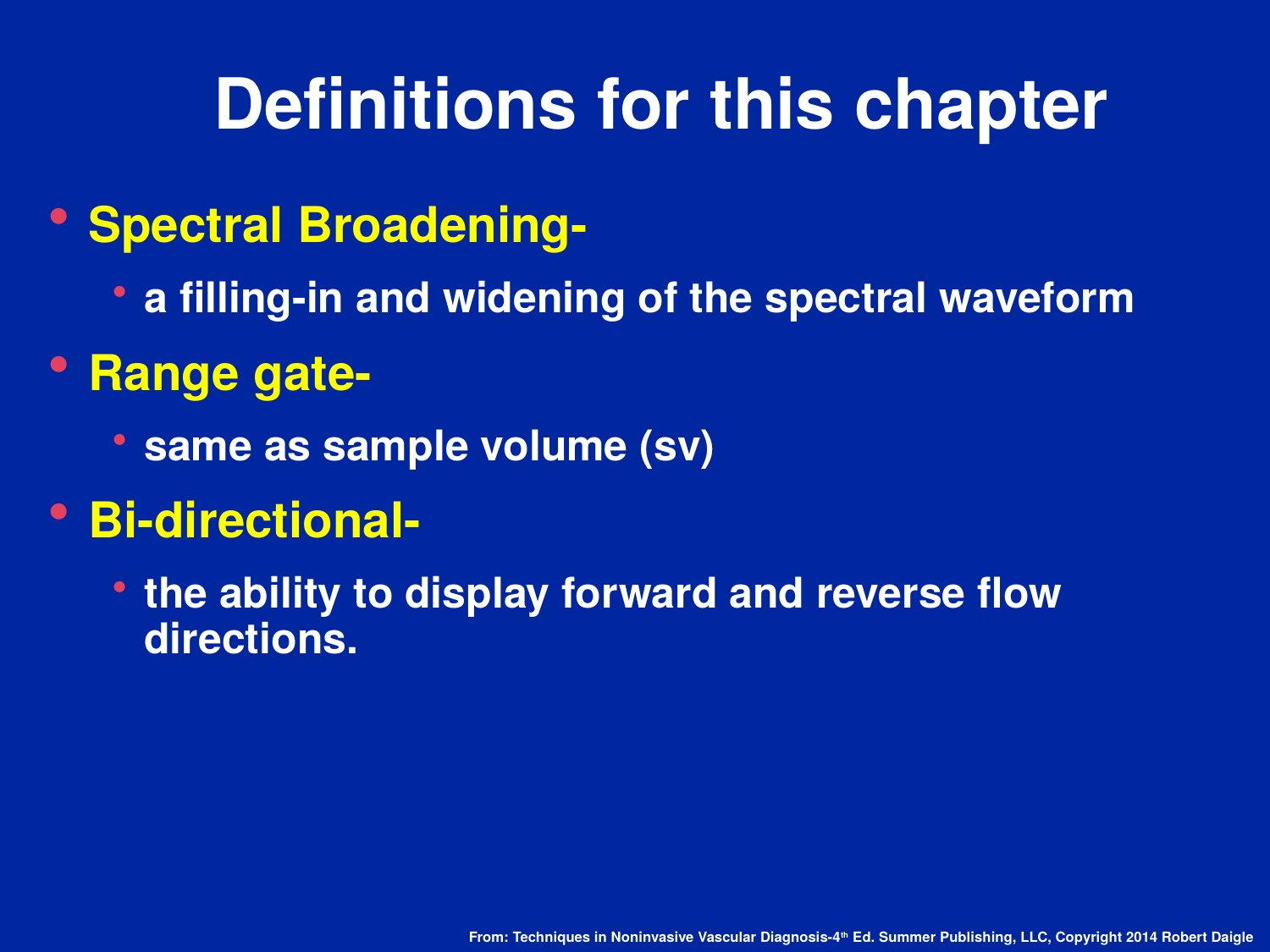

# Definitions for this chapter
Spectral Broadening-
a filling-in and widening of the spectral waveform
Range gate-
same as sample volume (sv)
Bi-directional-
the ability to display forward and reverse flow directions.